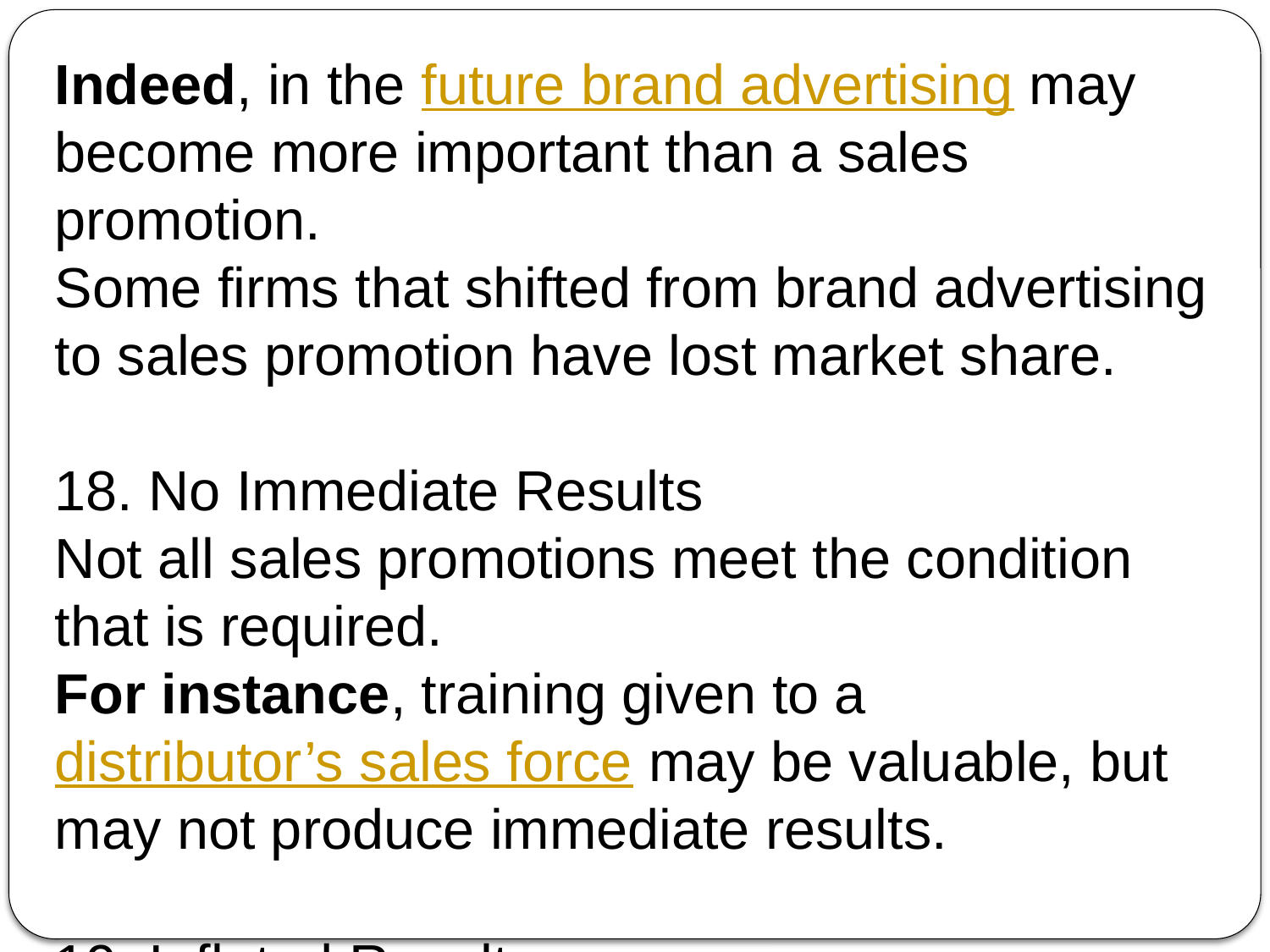

Indeed, in the future brand advertising may become more important than a sales promotion.
Some firms that shifted from brand advertising to sales promotion have lost market share.

18. No Immediate Results
Not all sales promotions meet the condition that is required.
For instance, training given to a distributor’s sales force may be valuable, but may not produce immediate results.

19. Inflated Result